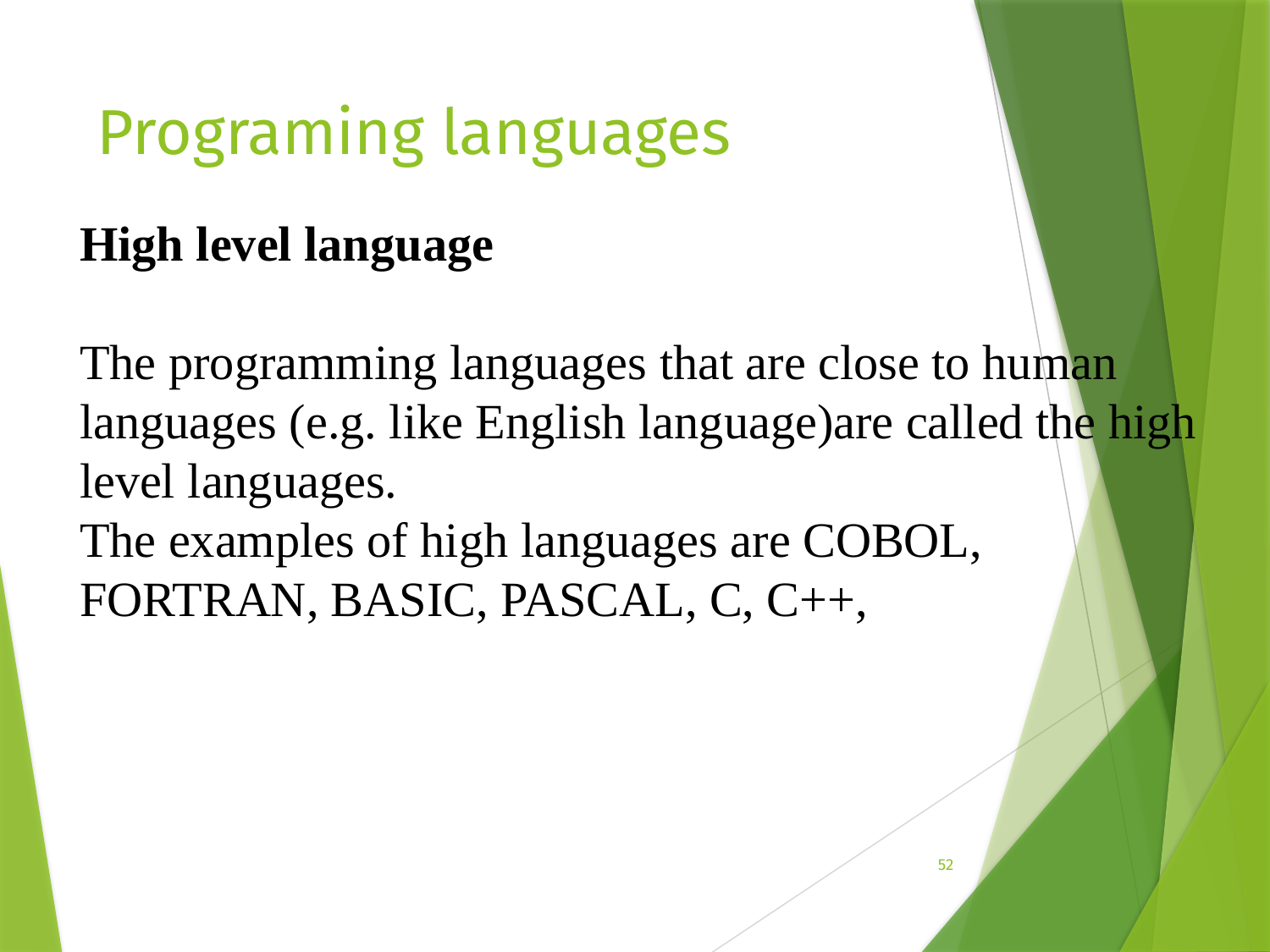

# Programing languages
High level language

The programming languages that are close to human languages (e.g. like English language)are called the high level languages.
The examples of high languages are COBOL, FORTRAN, BASIC, PASCAL, C, C++,
52